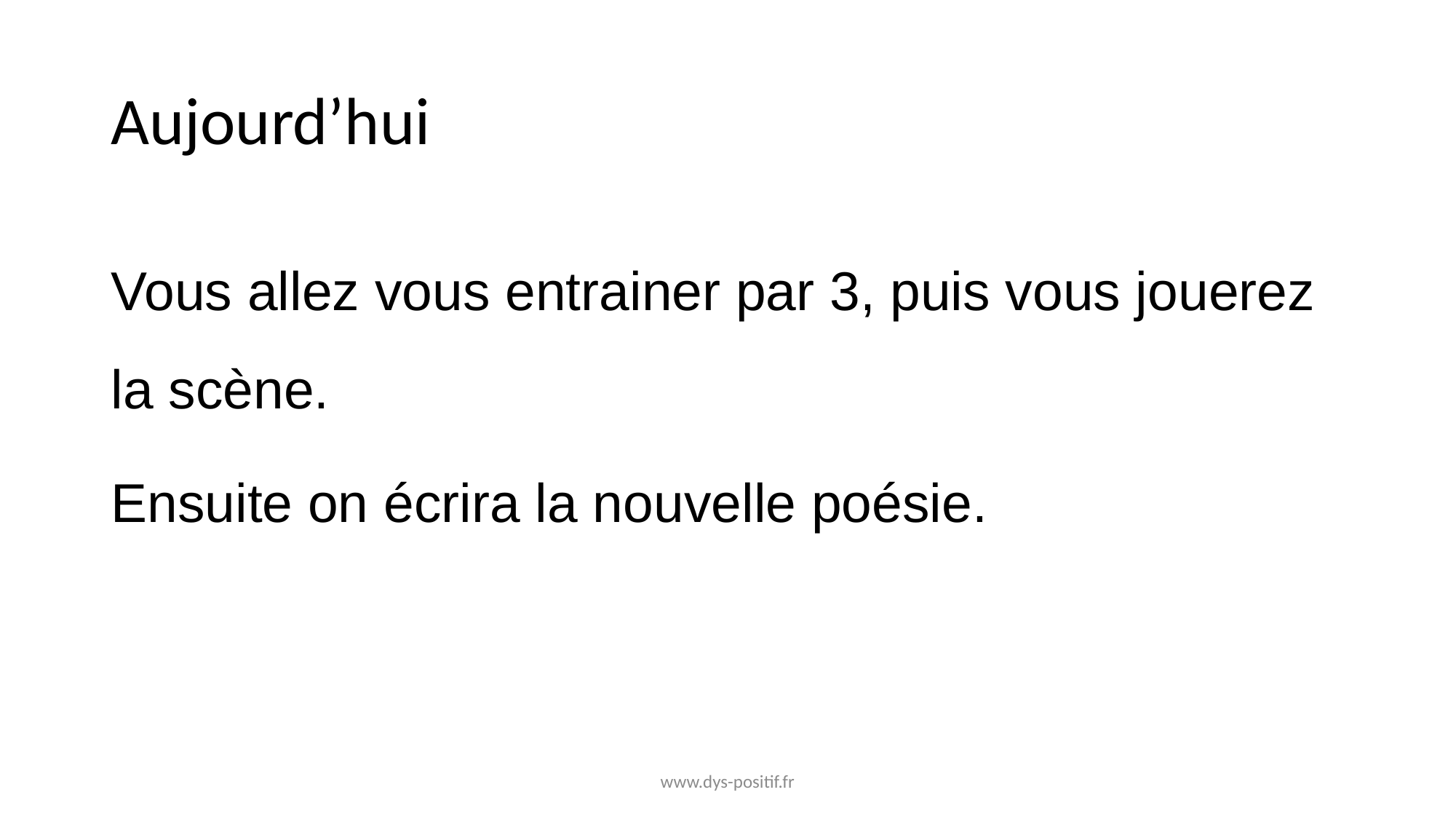

# Aujourd’hui
Vous allez vous entrainer par 3, puis vous jouerez la scène.
Ensuite on écrira la nouvelle poésie.
www.dys-positif.fr